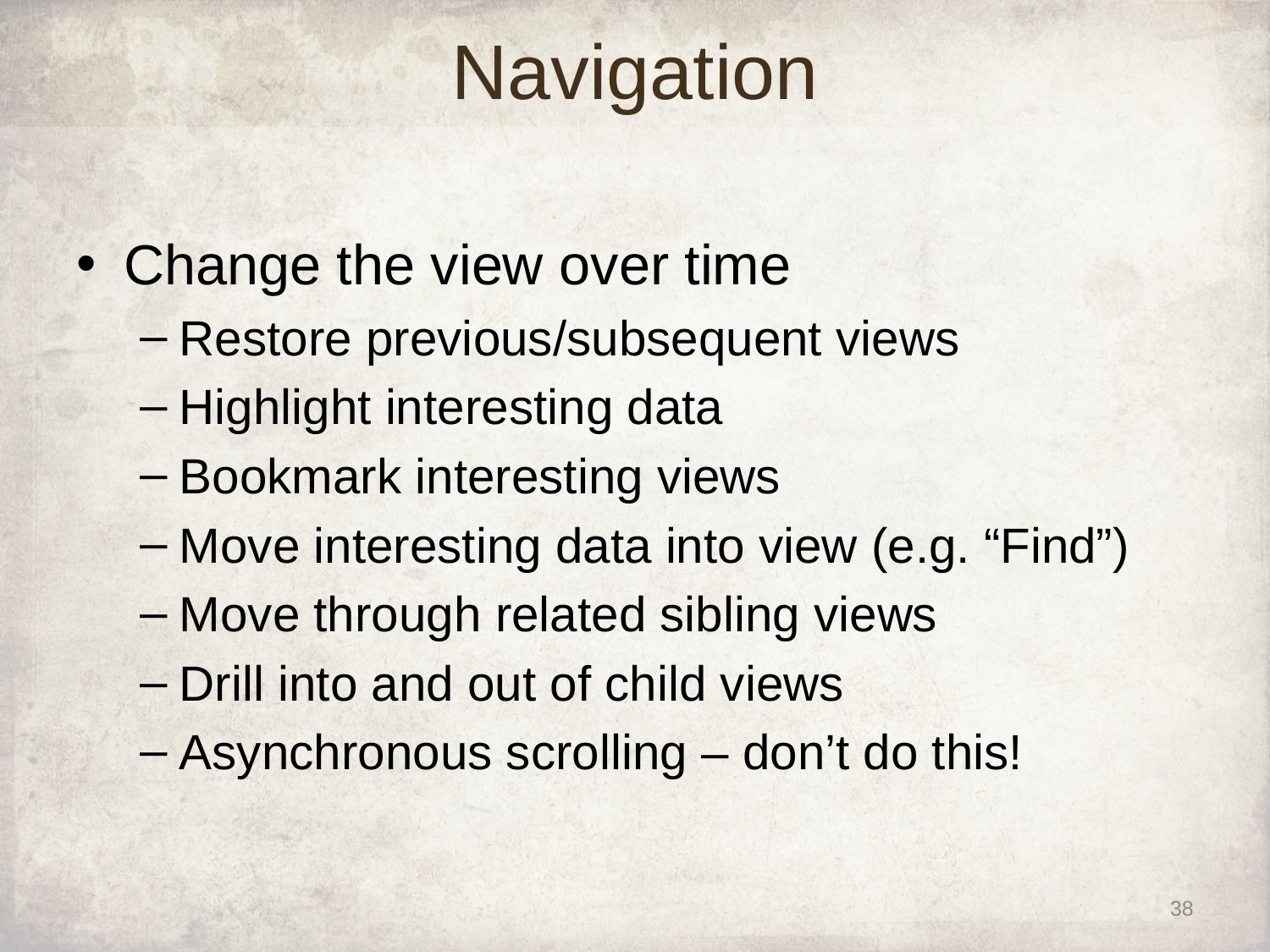

# Navigation
Change the view over time
Restore previous/subsequent views
Highlight interesting data
Bookmark interesting views
Move interesting data into view (e.g. “Find”)
Move through related sibling views
Drill into and out of child views
Asynchronous scrolling – don’t do this!
38